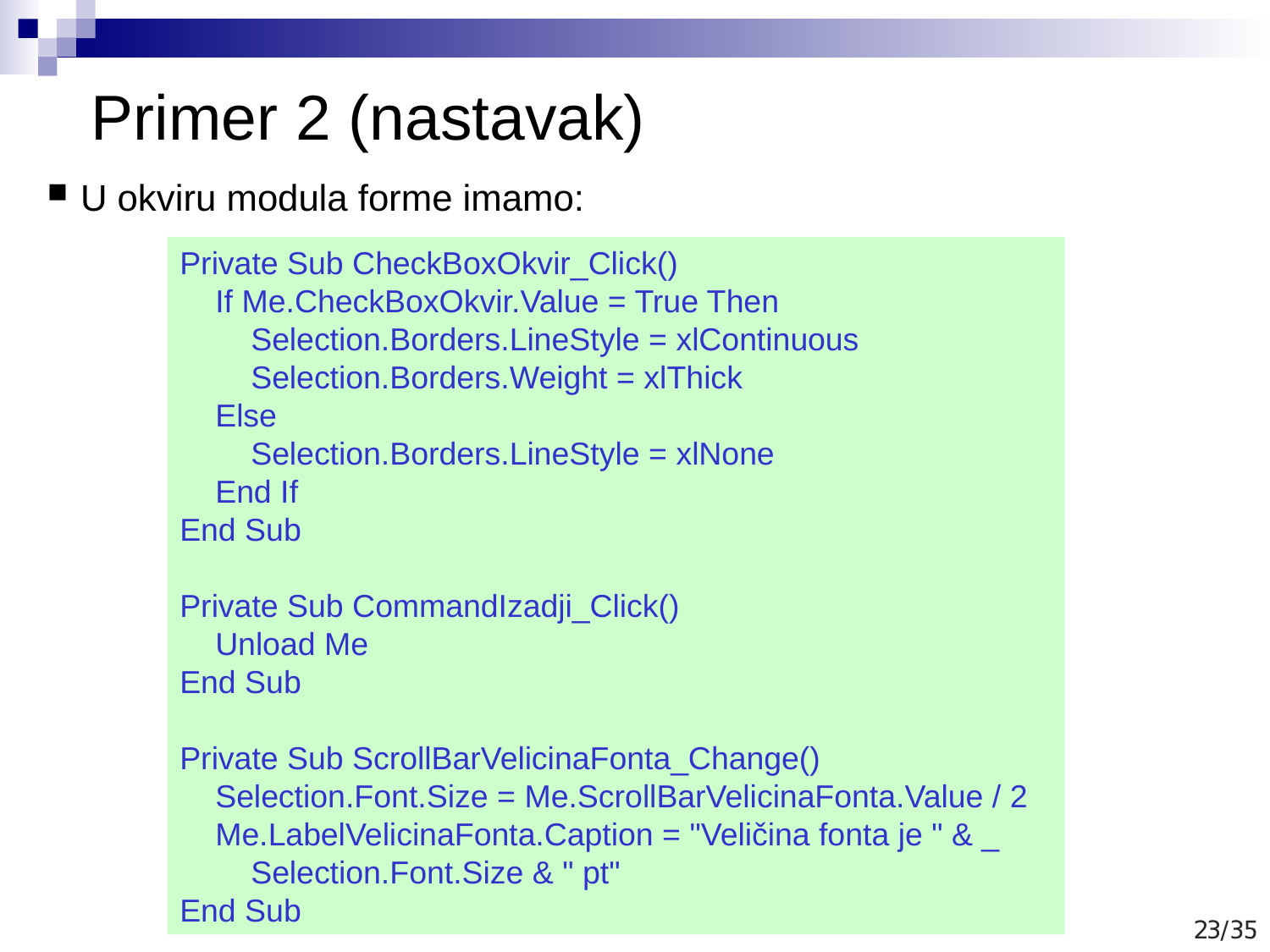

Primer 2 (nastavak)
U okviru modula forme imamo:
Private Sub CheckBoxOkvir_Click()
    If Me.CheckBoxOkvir.Value = True Then
        Selection.Borders.LineStyle = xlContinuous
        Selection.Borders.Weight = xlThick
    Else
        Selection.Borders.LineStyle = xlNone
    End If
End Sub

Private Sub CommandIzadji_Click()
    Unload Me
End Sub

Private Sub ScrollBarVelicinaFonta_Change()
    Selection.Font.Size = Me.ScrollBarVelicinaFonta.Value / 2
    Me.LabelVelicinaFonta.Caption = "Veličina fonta je " & _
        Selection.Font.Size & " pt"
End Sub
23/35